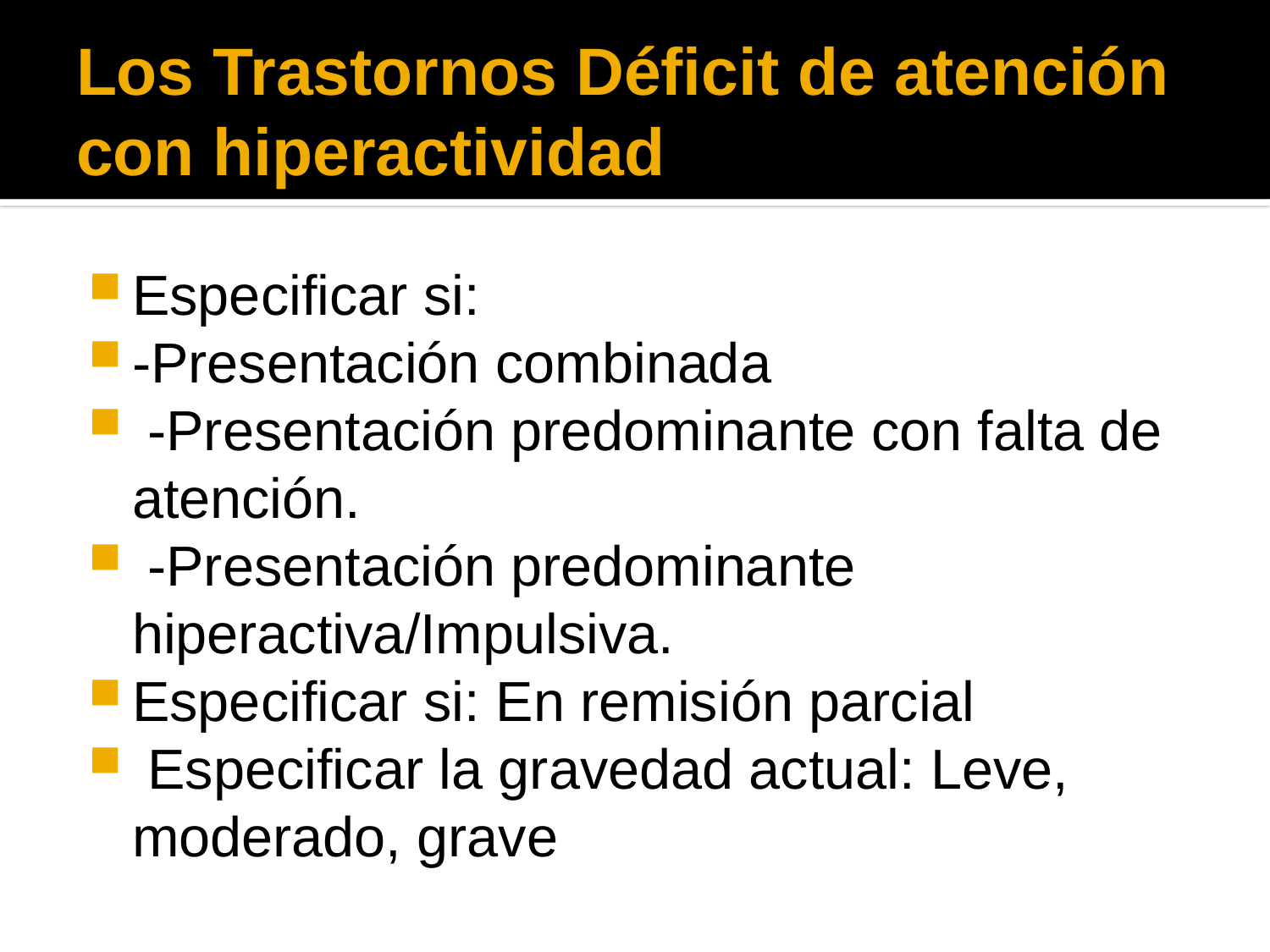

# Los Trastornos Déficit de atención con hiperactividad
Especificar si:
-Presentación combinada
 -Presentación predominante con falta de atención.
 -Presentación predominante hiperactiva/Impulsiva.
Especificar si: En remisión parcial
 Especificar la gravedad actual: Leve, moderado, grave